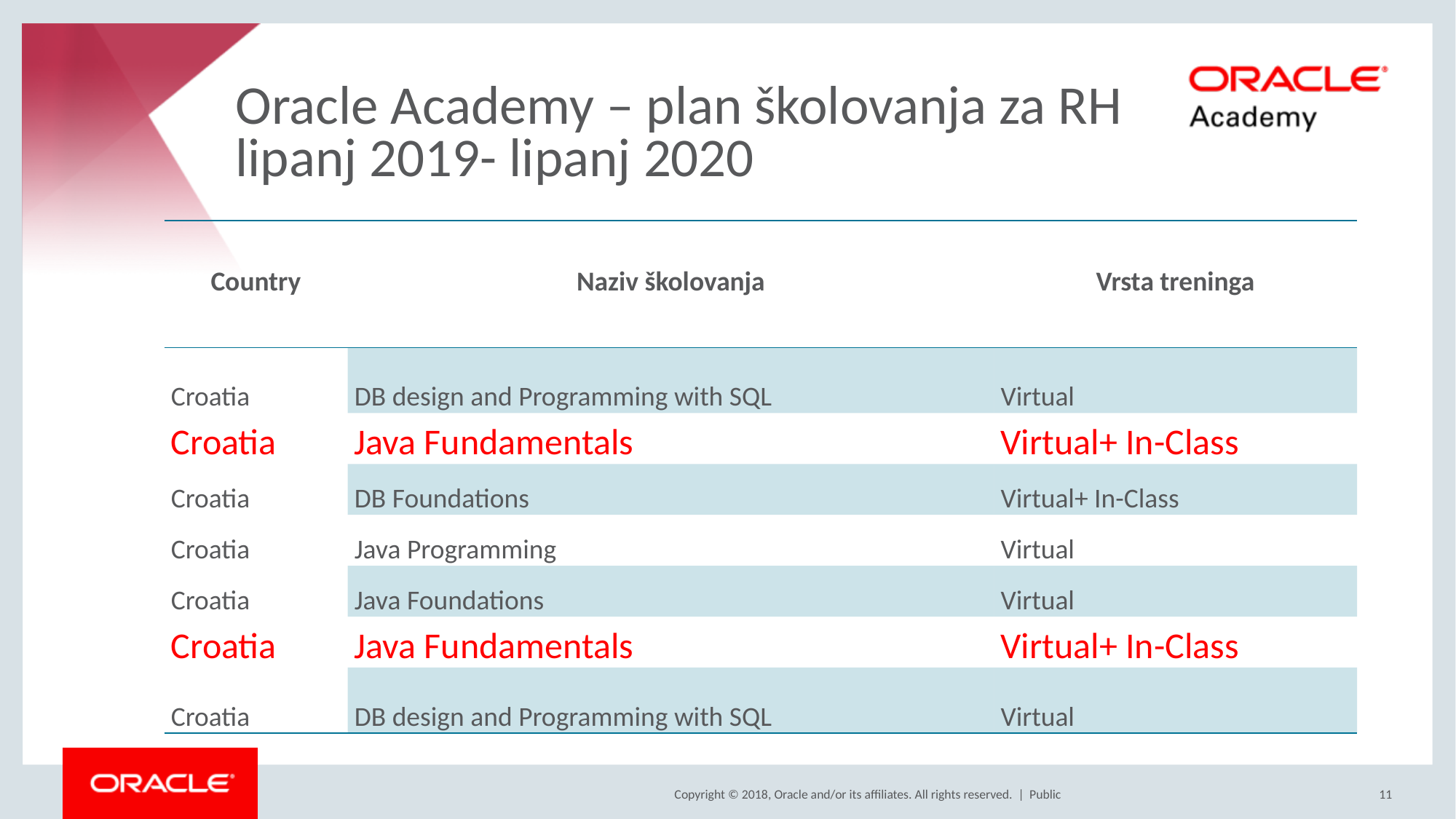

# Oracle Academy – plan školovanja za RH lipanj 2019- lipanj 2020

| Country | Naziv školovanja | Vrsta treninga |
| --- | --- | --- |
| Croatia | DB design and Programming with SQL | Virtual |
| Croatia | Java Fundamentals | Virtual+ In-Class |
| Croatia | DB Foundations | Virtual+ In-Class |
| Croatia | Java Programming | Virtual |
| Croatia | Java Foundations | Virtual |
| Croatia | Java Fundamentals | Virtual+ In-Class |
| Croatia | DB design and Programming with SQL | Virtual |

Public
11